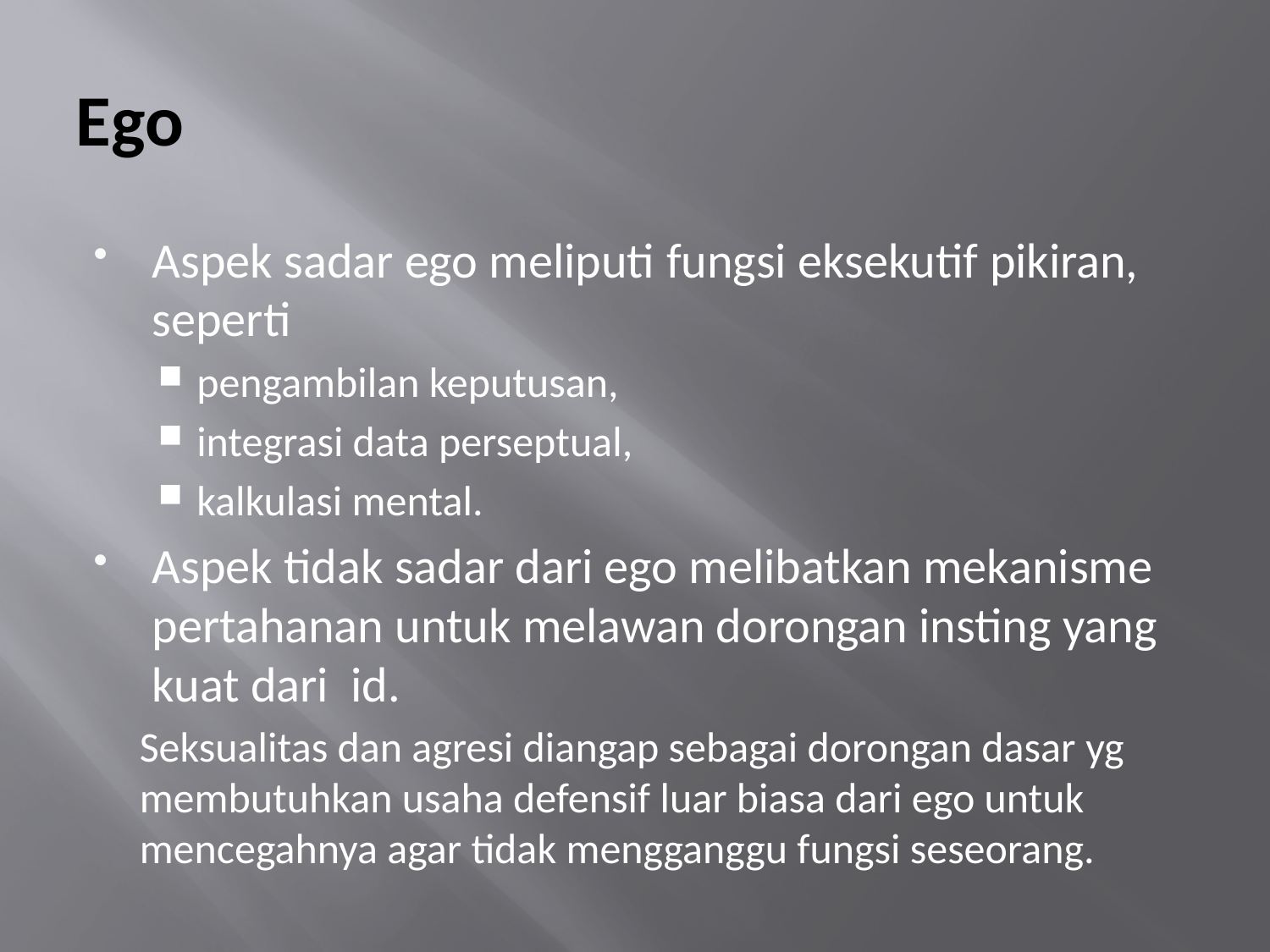

# Ego
Aspek sadar ego meliputi fungsi eksekutif pikiran, seperti
pengambilan keputusan,
integrasi data perseptual,
kalkulasi mental.
Aspek tidak sadar dari ego melibatkan mekanisme pertahanan untuk melawan dorongan insting yang kuat dari  id.
Seksualitas dan agresi diangap sebagai dorongan dasar yg membutuhkan usaha defensif luar biasa dari ego untuk mencegahnya agar tidak mengganggu fungsi seseorang.